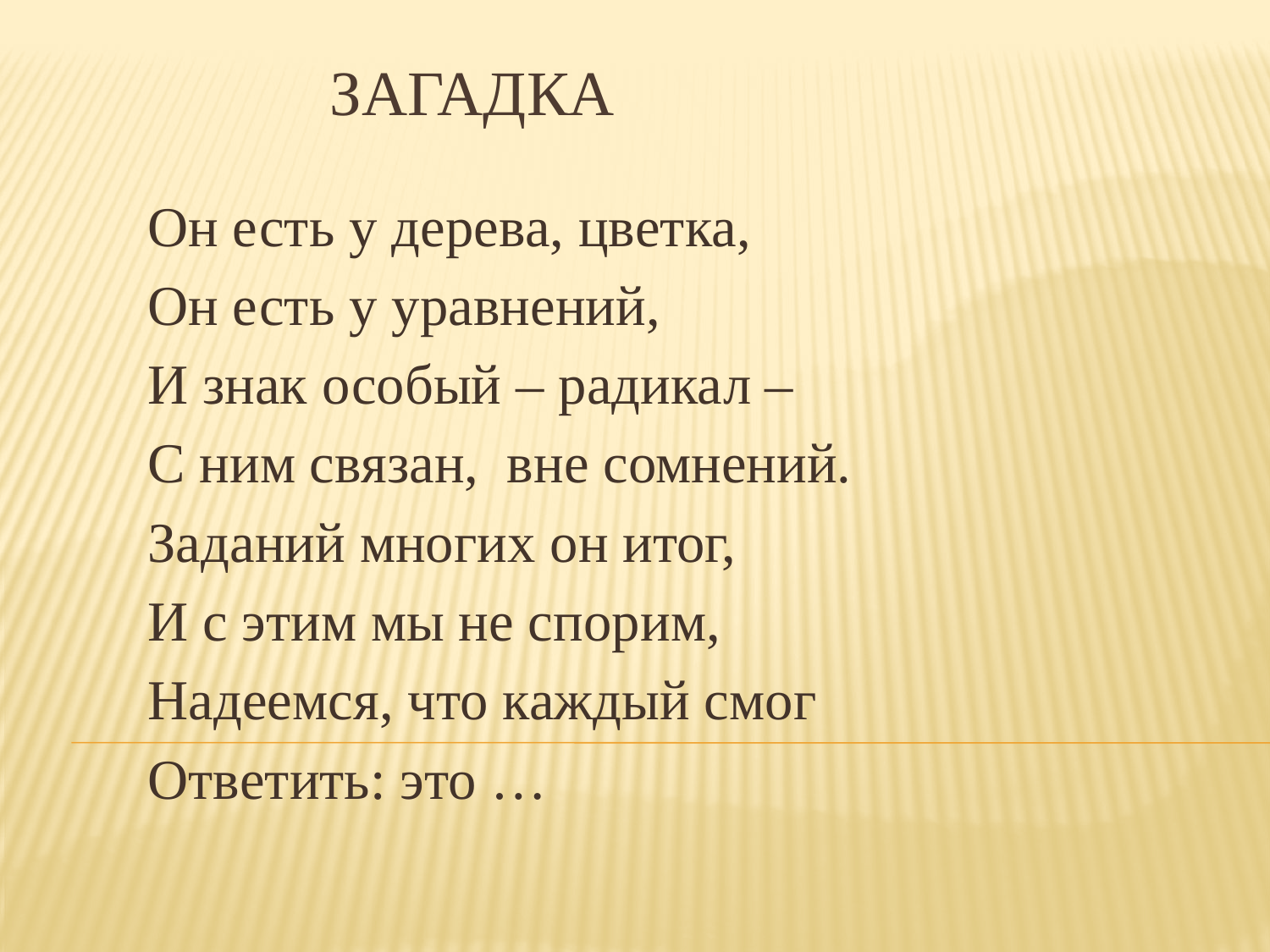

# Загадка
Он есть у дерева, цветка,
Он есть у уравнений,
И знак особый – радикал –
С ним связан,  вне сомнений.
Заданий многих он итог,
И с этим мы не спорим,
Надеемся, что каждый смог
Ответить: это …